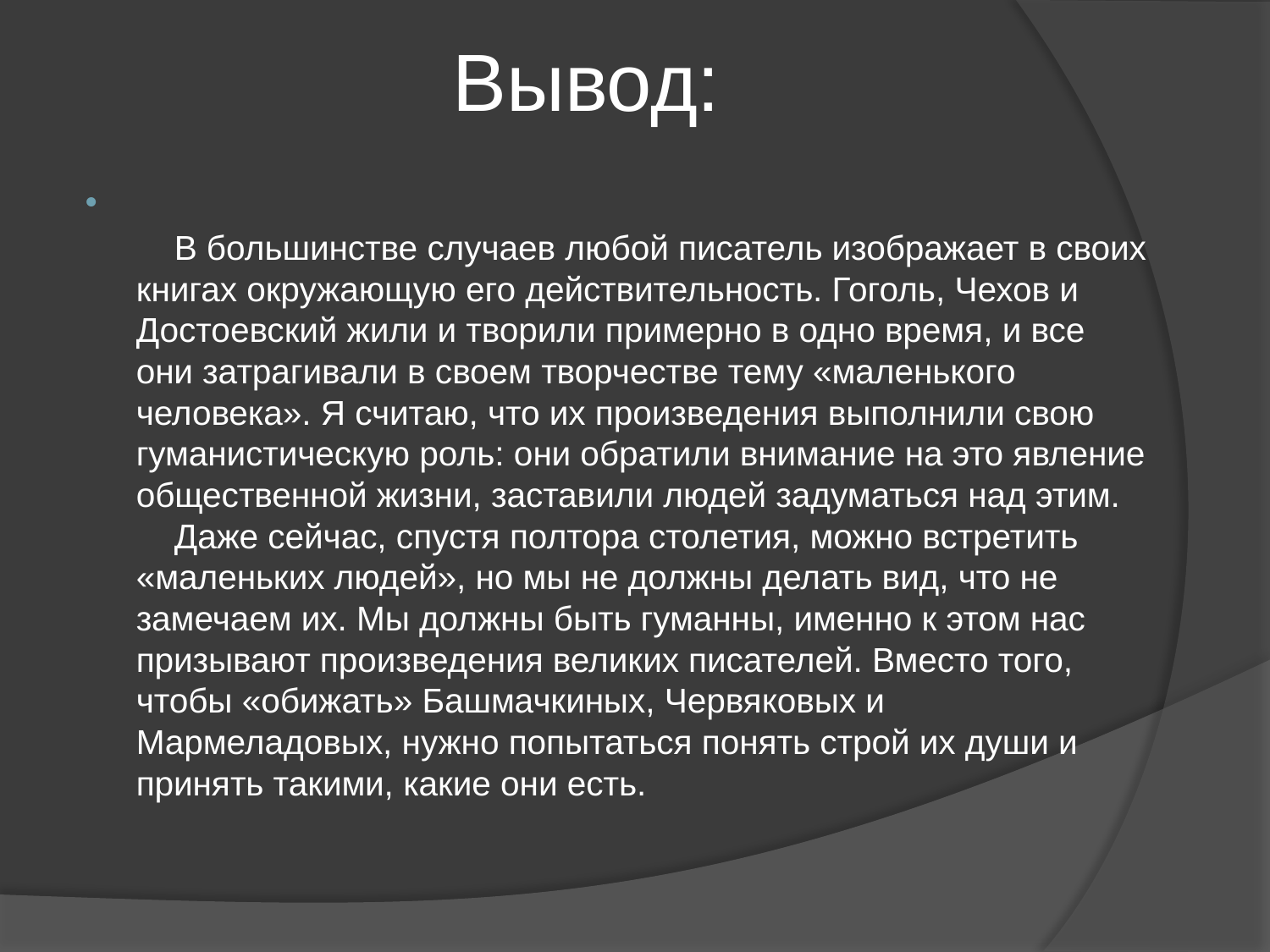

# Вывод:
    В большинстве случаев любой писатель изображает в своих книгах окружающую его действительность. Гоголь, Чехов и Достоевский жили и творили примерно в одно время, и все они затрагивали в своем творчестве тему «маленького человека». Я считаю, что их произведения выполнили свою гуманистическую роль: они обратили внимание на это явление общественной жизни, заставили людей задуматься над этим. 
    Даже сейчас, спустя полтора столетия, можно встретить «маленьких людей», но мы не должны делать вид, что не замечаем их. Мы должны быть гуманны, именно к этом нас призывают произведения великих писателей. Вместо того, чтобы «обижать» Башмачкиных, Червяковых и Мармеладовых, нужно попытаться понять строй их души и принять такими, какие они есть.